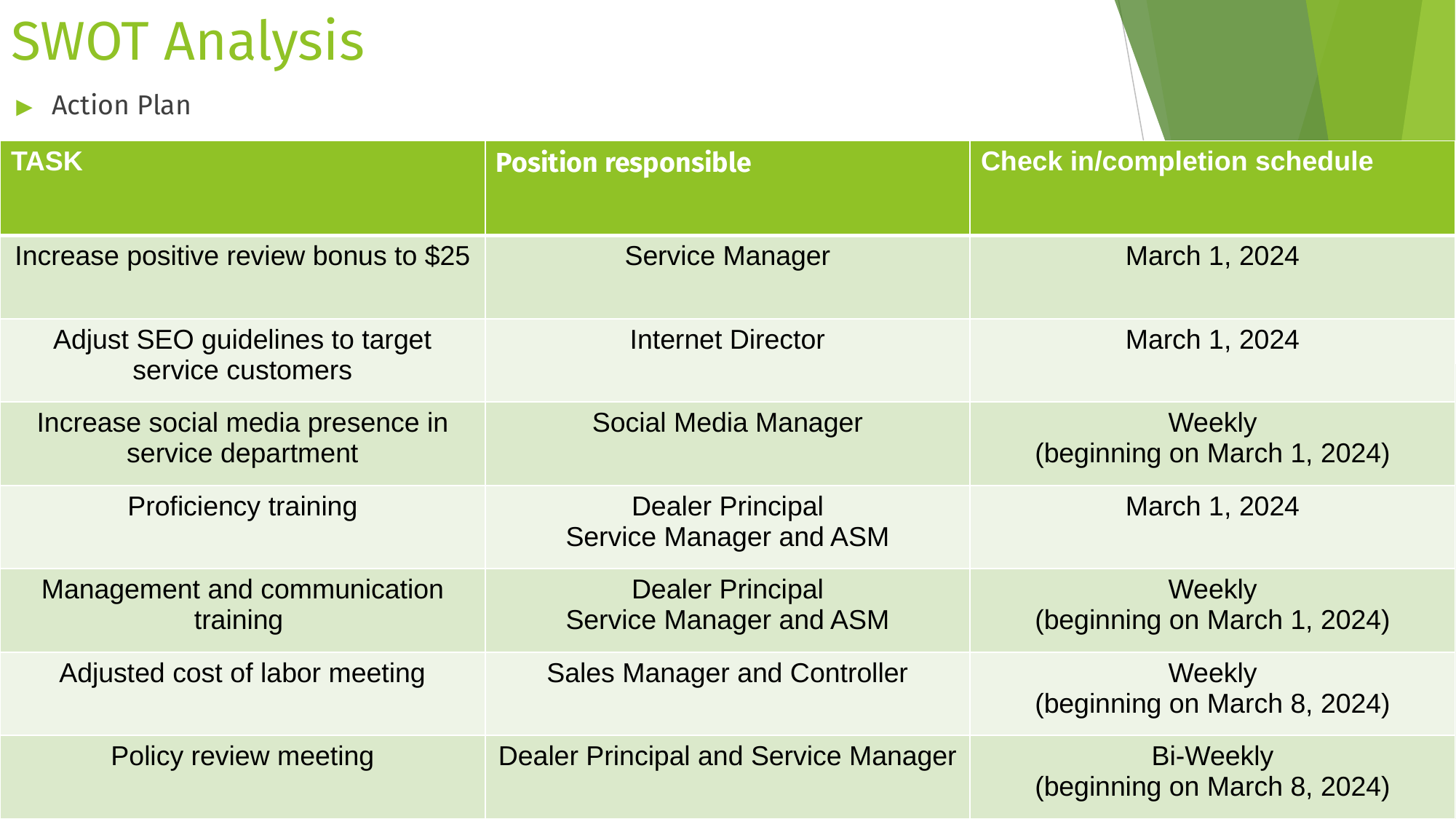

# SWOT Analysis
Action Plan
| TASK | Position responsible | Check in/completion schedule |
| --- | --- | --- |
| Increase positive review bonus to $25 | Service Manager | March 1, 2024 |
| Adjust SEO guidelines to target service customers | Internet Director | March 1, 2024 |
| Increase social media presence in service department | Social Media Manager | Weekly (beginning on March 1, 2024) |
| Proficiency training | Dealer Principal Service Manager and ASM | March 1, 2024 |
| Management and communication training | Dealer Principal Service Manager and ASM | Weekly (beginning on March 1, 2024) |
| Adjusted cost of labor meeting | Sales Manager and Controller | Weekly (beginning on March 8, 2024) |
| Policy review meeting | Dealer Principal and Service Manager | Bi-Weekly (beginning on March 8, 2024) |